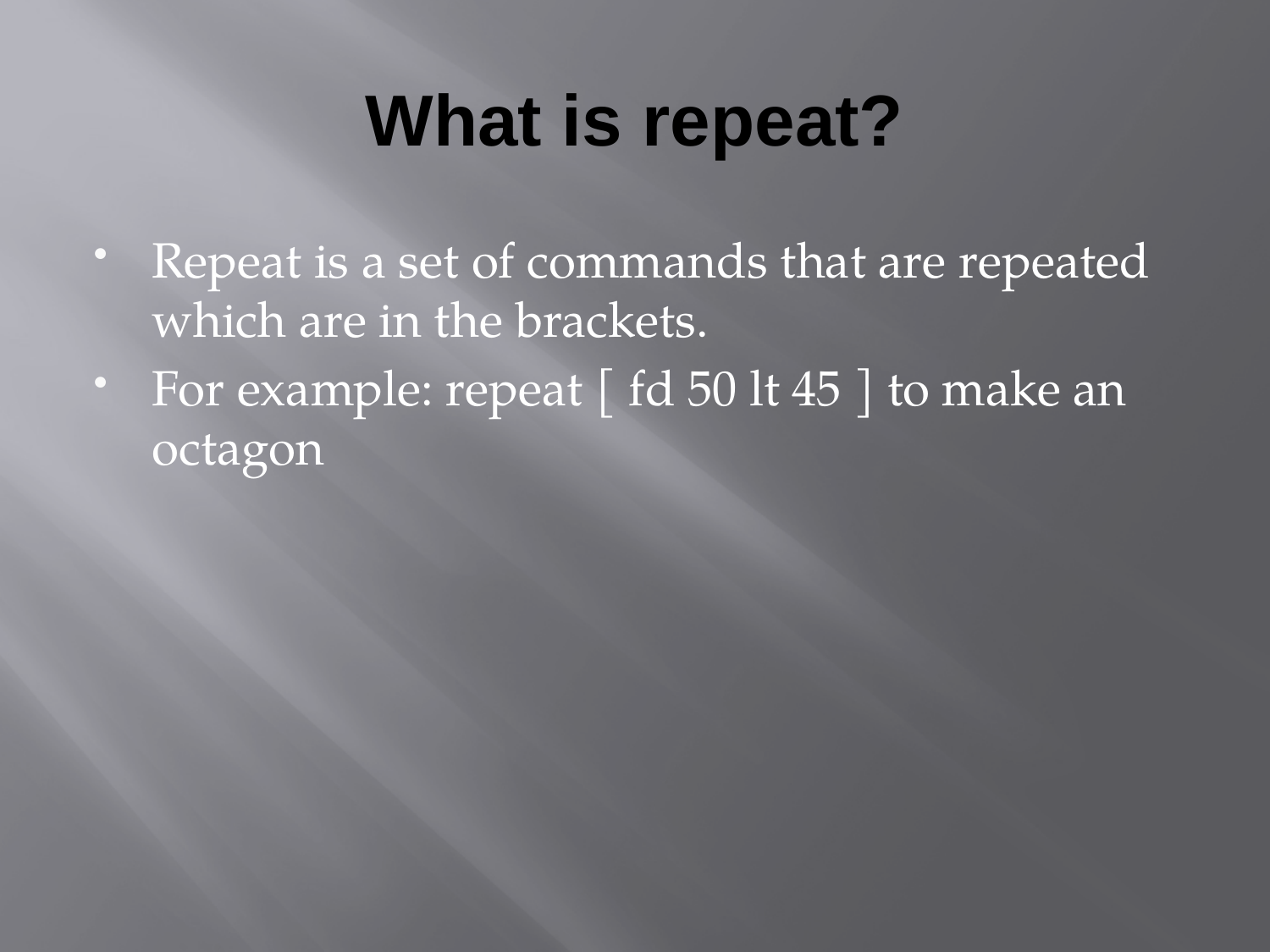

# What is repeat?
Repeat is a set of commands that are repeated which are in the brackets.
For example: repeat [ fd 50 lt 45 ] to make an octagon